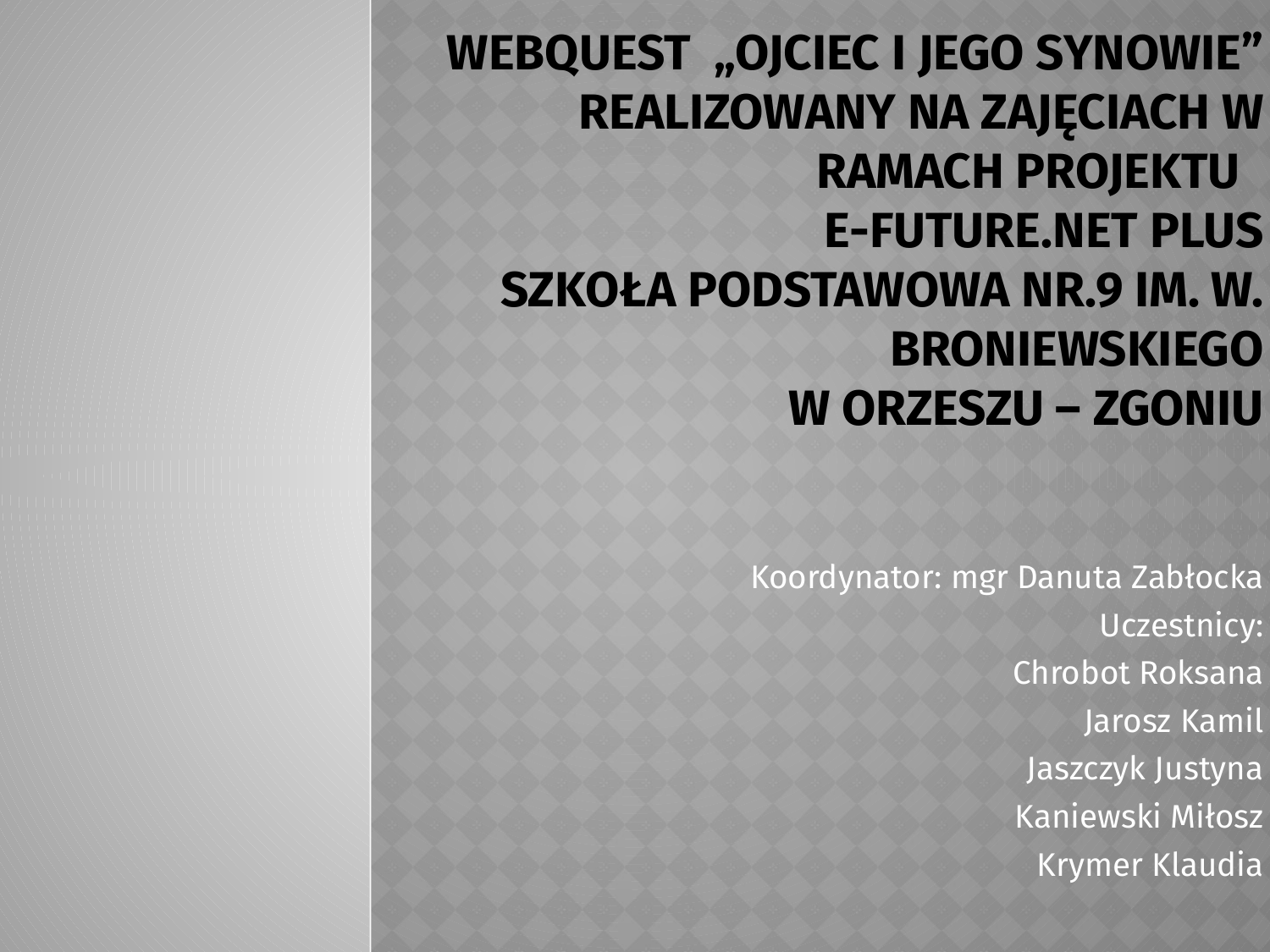

# WebQuest  „Ojciec i jego synowie” realizowany na zajęciach w ramach projektu e-future.net plus Szkoła Podstawowa nr.9 im. W. Broniewskiego w Orzeszu – Zgoniu
Koordynator: mgr Danuta Zabłocka
Uczestnicy:
Chrobot Roksana
Jarosz Kamil
Jaszczyk Justyna
Kaniewski Miłosz
Krymer Klaudia